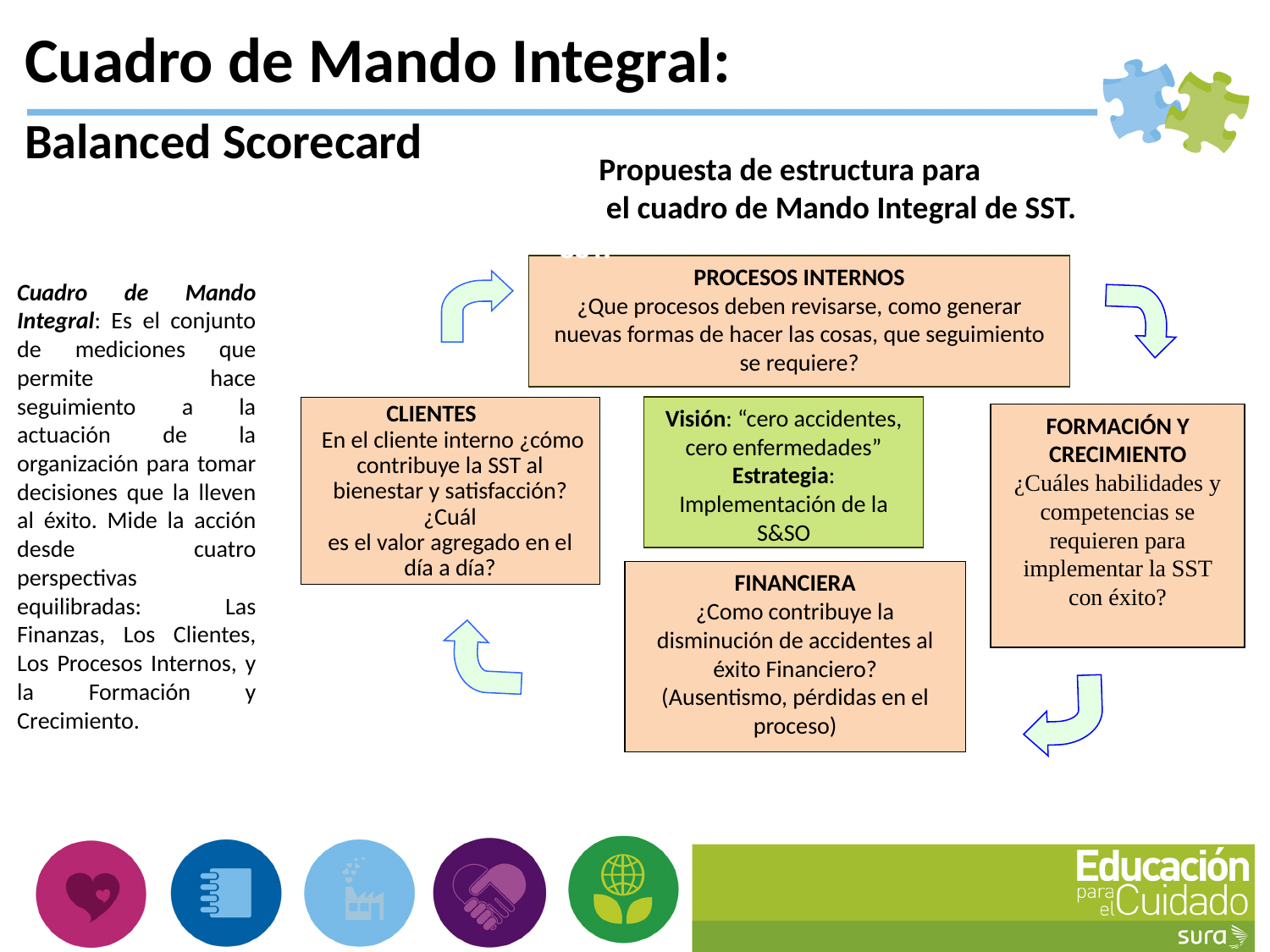

Cuadro de Mando Integral:
Balanced Scorecard
Cuadro de Mando Integral:
Balanced Scorecard
Propuesta de estructura para
 el cuadro de Mando Integral de SST.
Propuesta de estructura para
 el cuadro de Mando Integral de SST.
PROCESOS INTERNOS
¿Que procesos deben revisarse, como generar nuevas formas de hacer las cosas, que seguimiento se requiere?
Cuadro de Mando Integral: Es el conjunto de mediciones que permite hace seguimiento a la actuación de la organización para tomar decisiones que la lleven al éxito. Mide la acción desde cuatro perspectivas equilibradas: Las Finanzas, Los Clientes, Los Procesos Internos, y la Formación y Crecimiento.

CLIENTES
 En el cliente interno ¿cómo
contribuye la SST al
bienestar y satisfacción? ¿Cuál
es el valor agregado en el
día a día?

Visión: “cero accidentes, cero enfermedades”
Estrategia: Implementación de la S&SO
FORMACIÓN Y CRECIMIENTO
¿Cuáles habilidades y competencias se requieren para implementar la SST con éxito?

FINANCIERA
¿Como contribuye la disminución de accidentes al éxito Financiero?
(Ausentismo, pérdidas en el proceso)